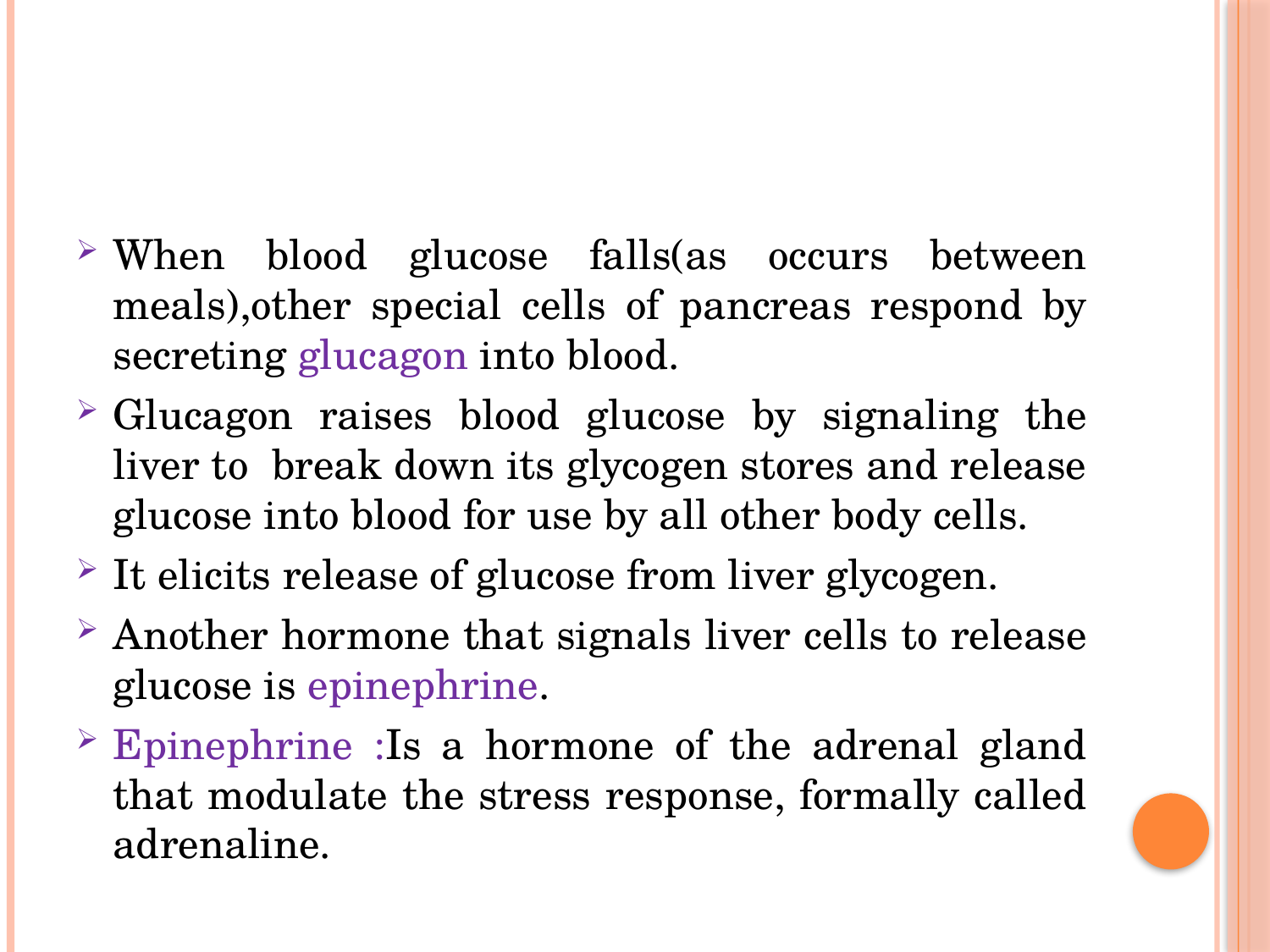

#
When blood glucose falls(as occurs between meals),other special cells of pancreas respond by secreting glucagon into blood.
Glucagon raises blood glucose by signaling the liver to  break down its glycogen stores and release glucose into blood for use by all other body cells.
It elicits release of glucose from liver glycogen.
Another hormone that signals liver cells to release glucose is epinephrine.
Epinephrine :Is a hormone of the adrenal gland that modulate the stress response, formally called adrenaline.